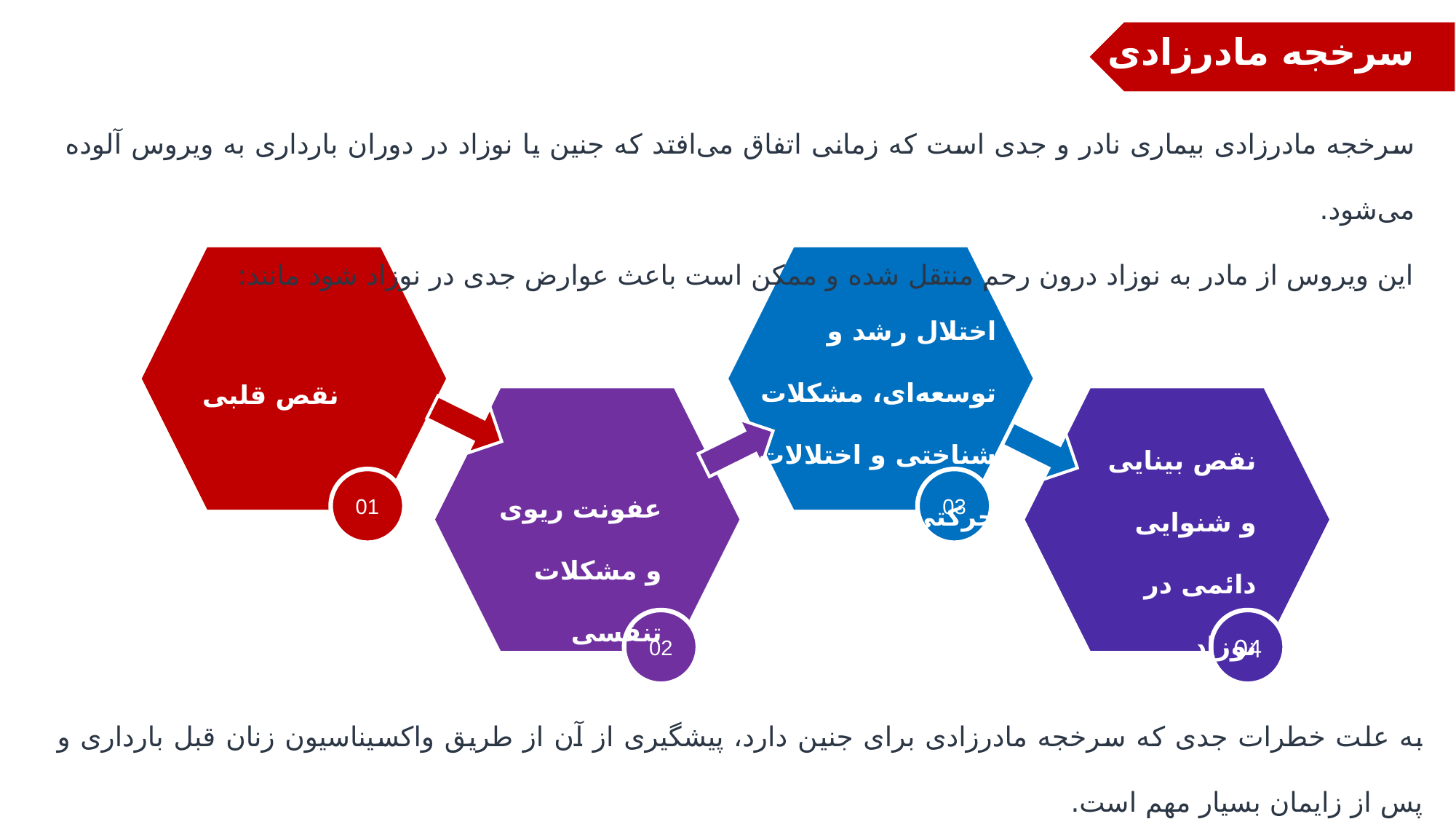

سرخجه مادرزادی
سرخجه مادرزادی بیماری نادر و جدی است که زمانی اتفاق می‌افتد که جنین یا نوزاد در دوران بارداری به ویروس آلوده می‌شود.
این ویروس از مادر به نوزاد درون رحم منتقل شده و ممکن است باعث عوارض جدی در نوزاد شود مانند:

اختلال رشد و توسعه‌ای، مشکلات شناختی و اختلالات حرکتی
نقص قلبی

نقص بینایی و شنوایی دائمی در نوزاد

عفونت ریوی و مشکلات تنفسی
01
03
02
04
به علت خطرات جدی که سرخجه مادرزادی برای جنین دارد، پیشگیری از آن از طریق واکسیناسیون زنان قبل بارداری و پس از زایمان بسیار مهم است.